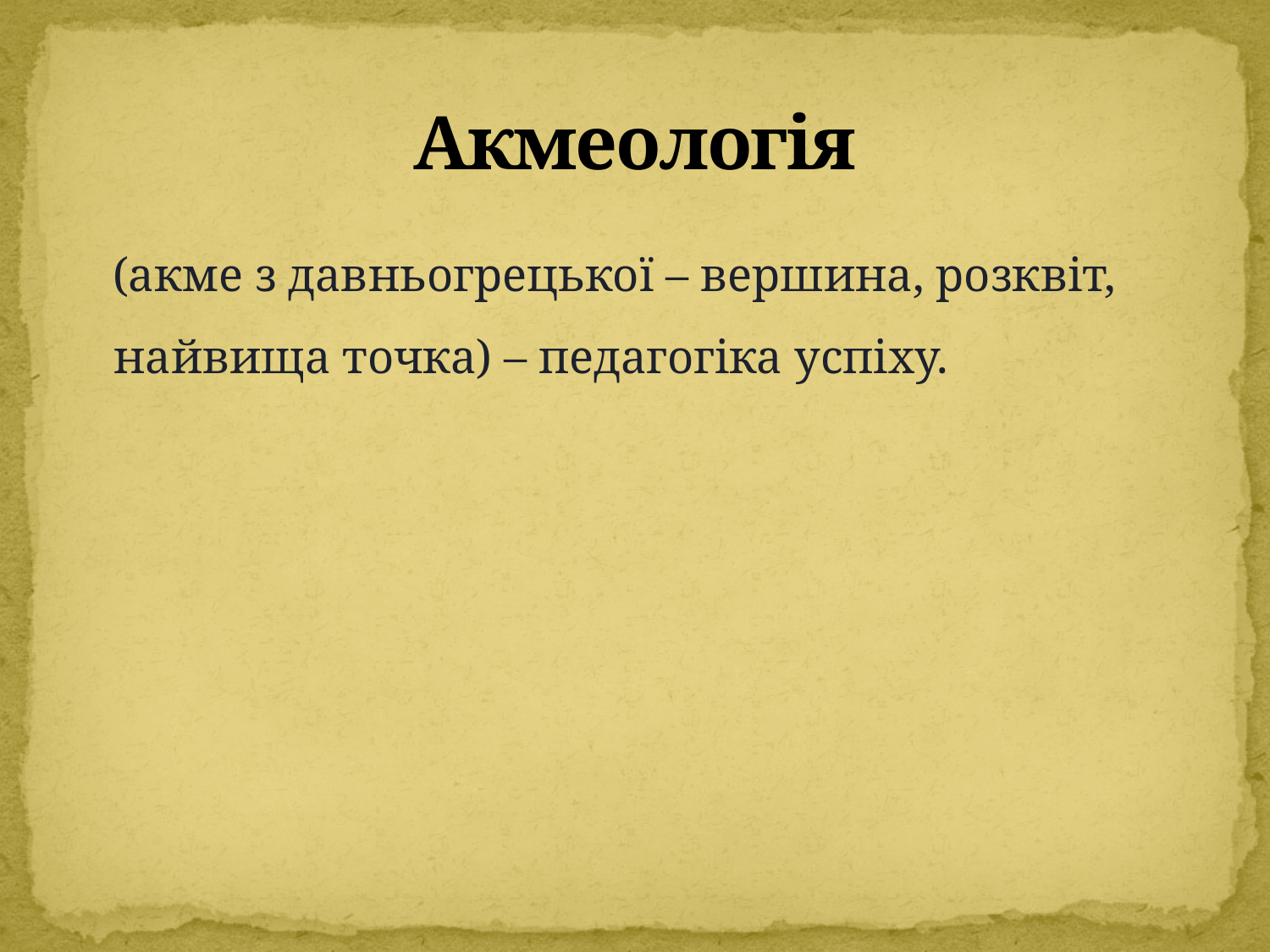

# Акмеологія
(акме з давньогрецької – вершина, розквіт, найвища точка) – педагогіка успіху.